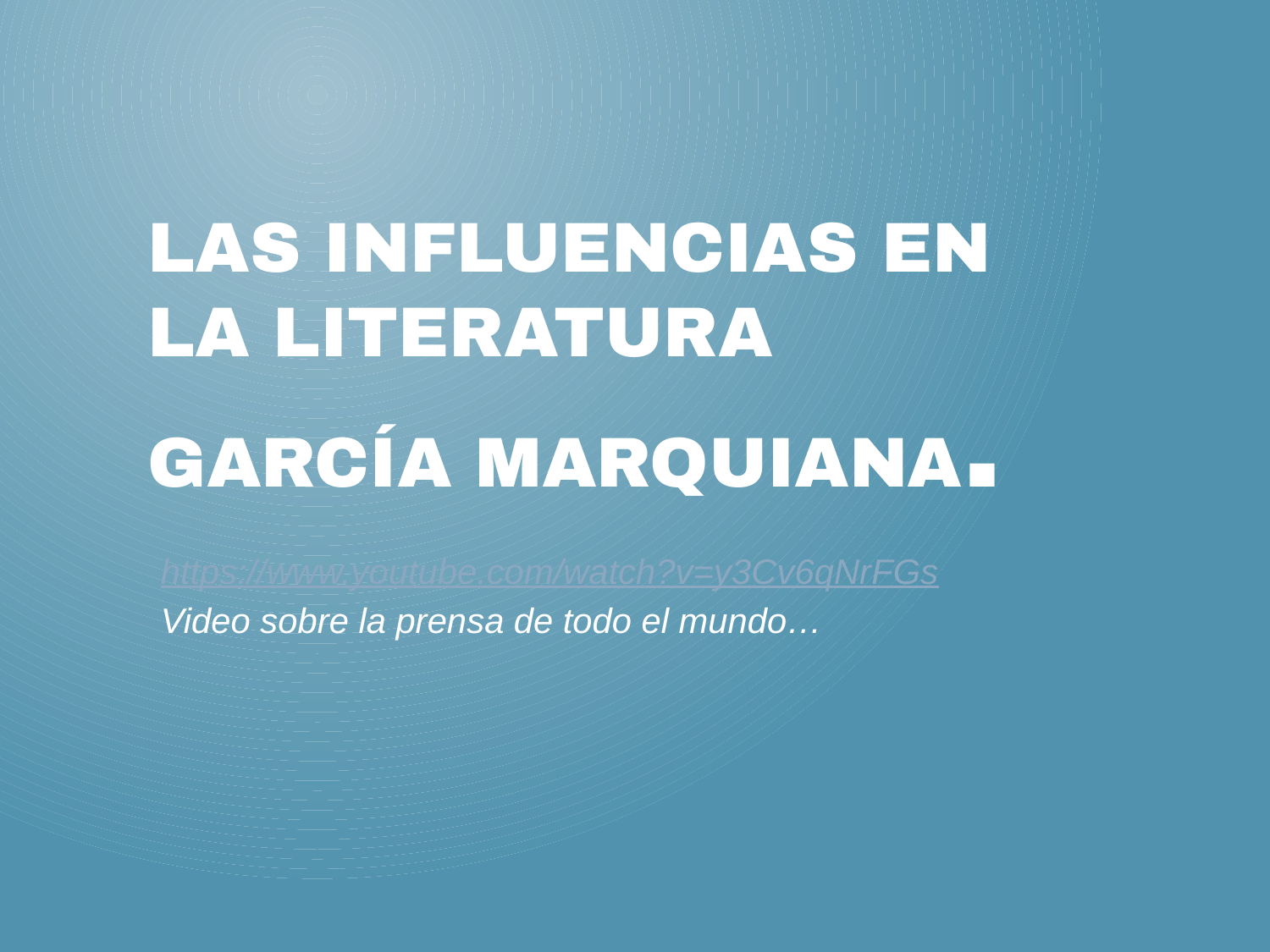

# Las influencias en la literatura García Marquiana.
https://www.youtube.com/watch?v=y3Cv6qNrFGs
Video sobre la prensa de todo el mundo…